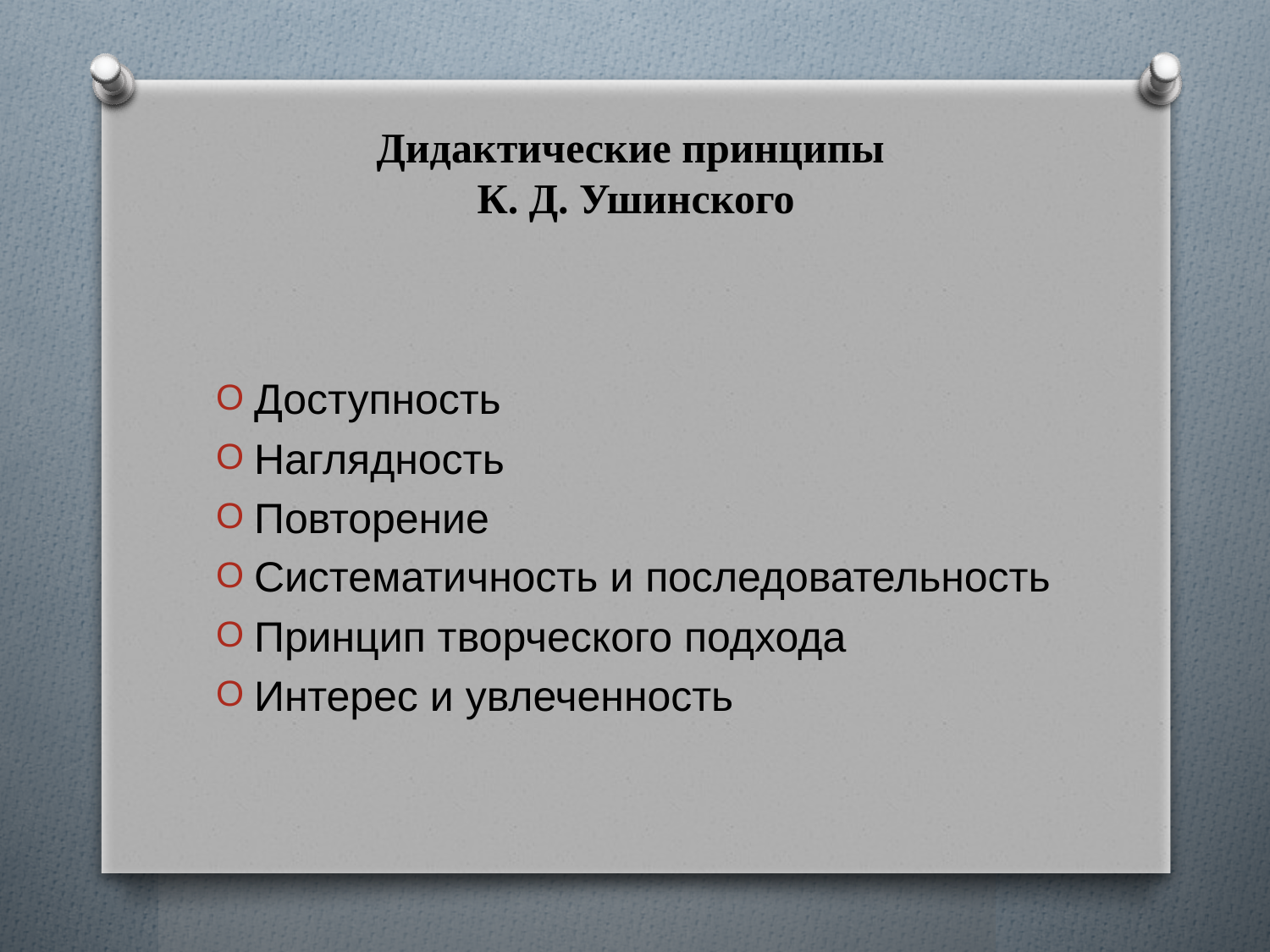

# Дидактические принципы К. Д. Ушинского
Доступность
Наглядность
Повторение
Систематичность и последовательность
Принцип творческого подхода
Интерес и увлеченность